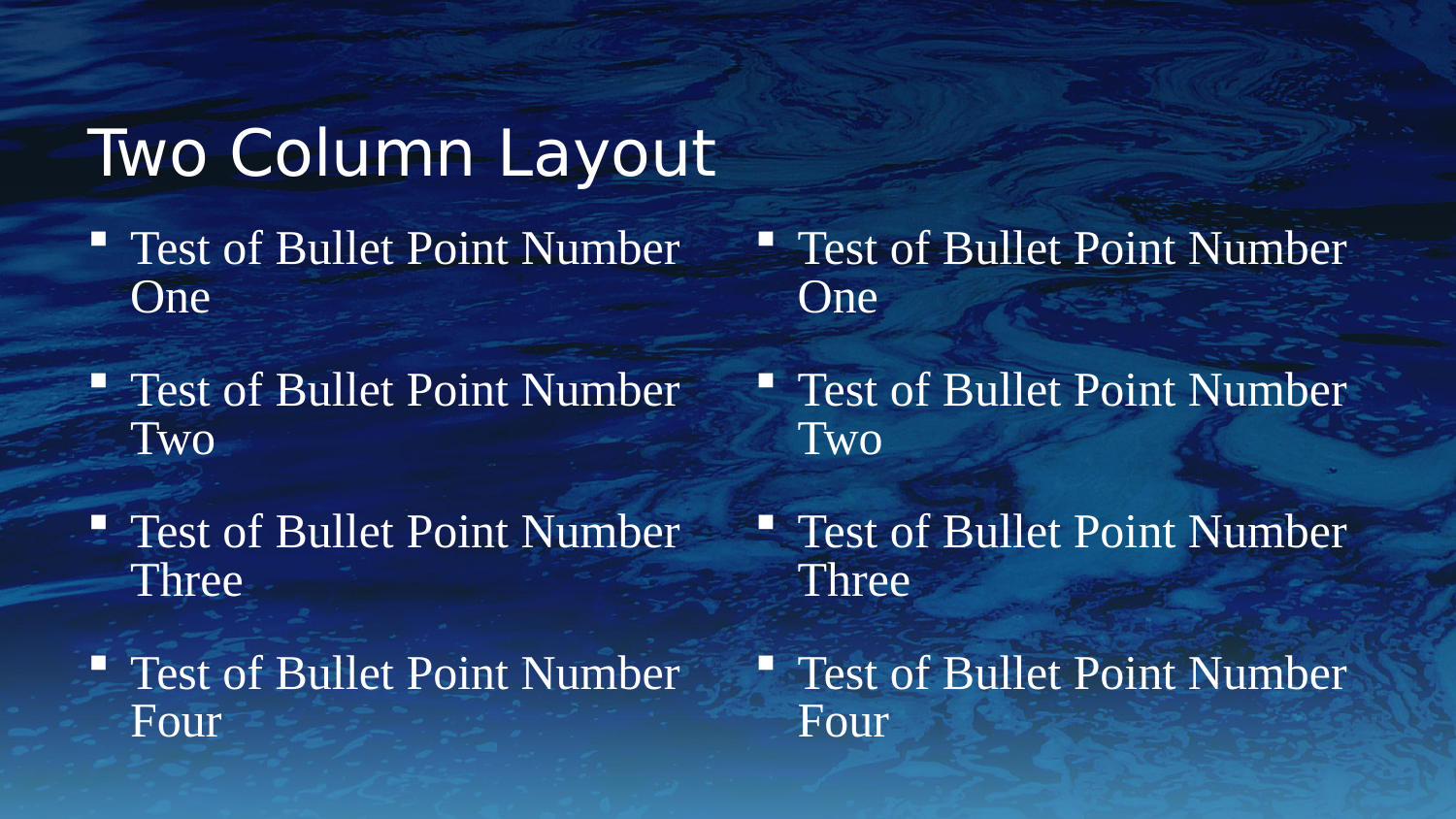

# Two Column Layout
Test of Bullet Point Number One
Test of Bullet Point Number Two
Test of Bullet Point Number Three
Test of Bullet Point Number Four
Test of Bullet Point Number One
Test of Bullet Point Number Two
Test of Bullet Point Number Three
Test of Bullet Point Number Four